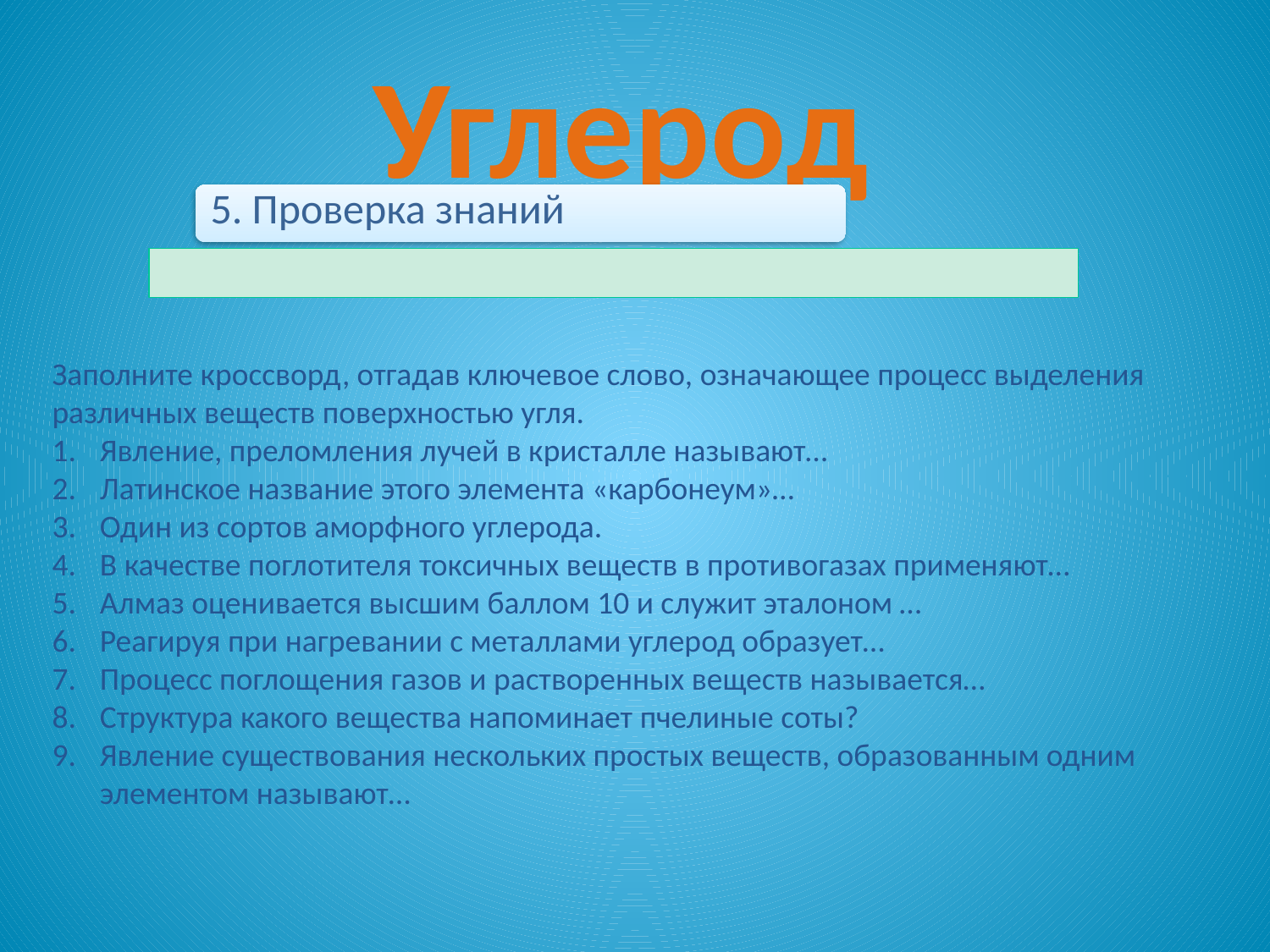

Углерод
5. Проверка знаний
Заполните кроссворд, отгадав ключевое слово, означающее процесс выделения различных веществ поверхностью угля.
Явление, преломления лучей в кристалле называют…
Латинское название этого элемента «карбонеум»…
Один из сортов аморфного углерода.
В качестве поглотителя токсичных веществ в противогазах применяют…
Алмаз оценивается высшим баллом 10 и служит эталоном …
Реагируя при нагревании с металлами углерод образует…
Процесс поглощения газов и растворенных веществ называется…
Структура какого вещества напоминает пчелиные соты?
Явление существования нескольких простых веществ, образованным одним элементом называют…